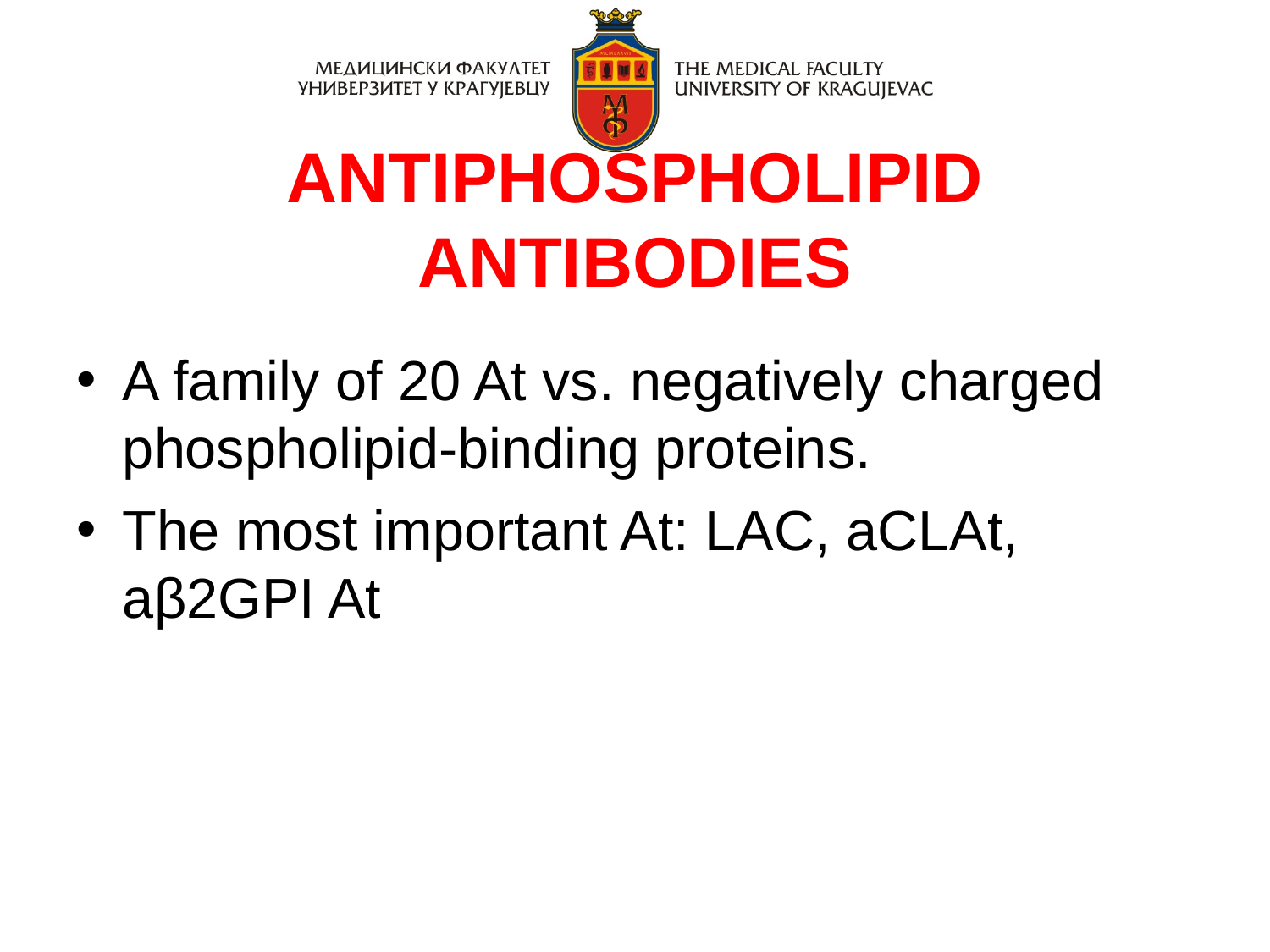

ANTIPHOSPHOLIPID ANTIBODIES
A family of 20 At vs. negatively charged phospholipid-binding proteins.
The most important At: LAC, aCLAt, aβ2GPI At